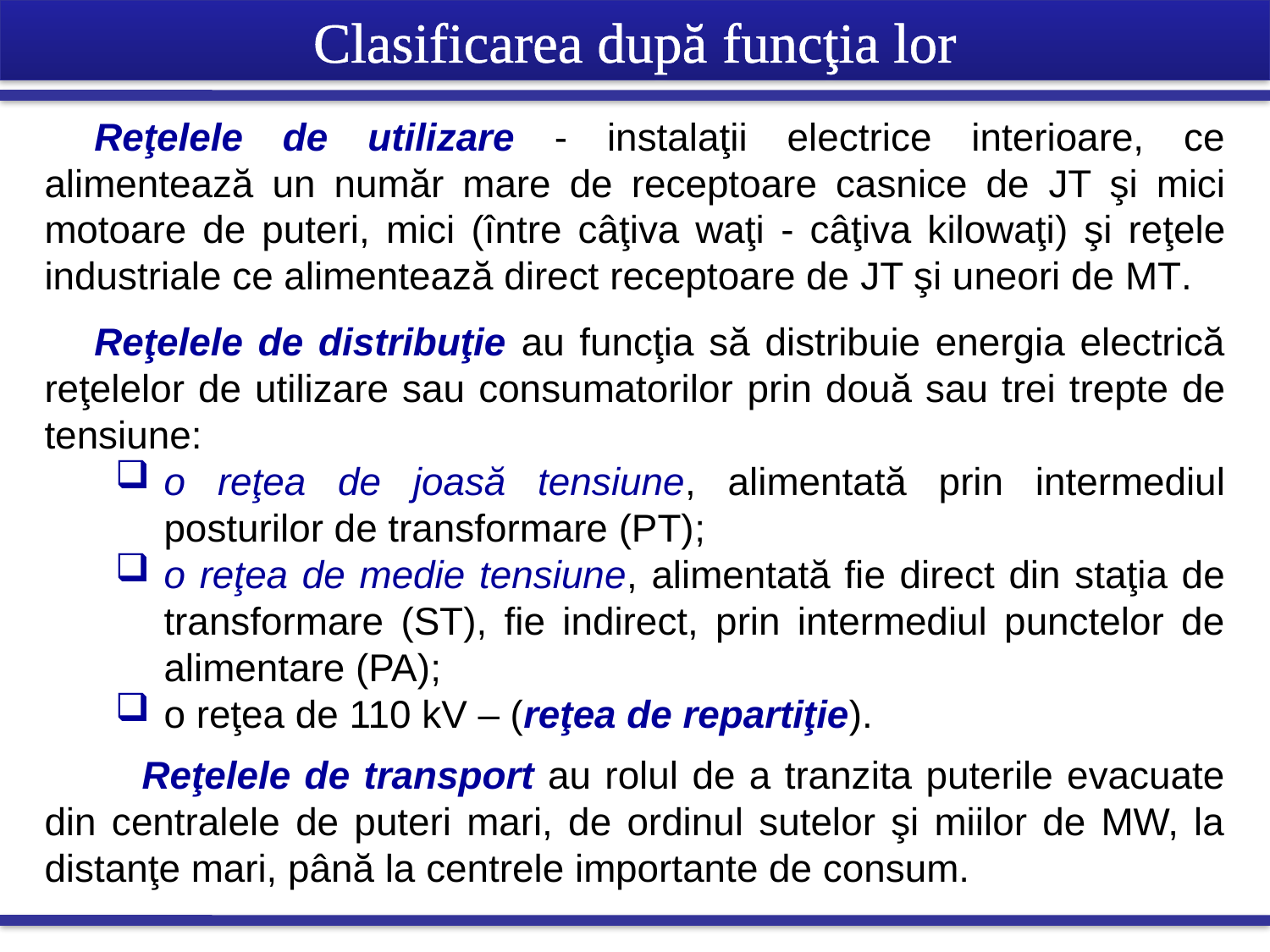

Clasificarea după funcţia lor

Reţelele de utilizare - instalaţii electrice interioare, ce alimentează un număr mare de receptoare casnice de JT şi mici motoare de puteri, mici (între câţiva waţi - câţiva kilowaţi) şi reţele industriale ce alimentează direct receptoare de JT şi uneori de MT.

Reţelele de distribuţie au funcţia să distribuie energia electrică reţelelor de utilizare sau consumatorilor prin două sau trei trepte de tensiune:
o reţea de joasă tensiune, alimentată prin intermediul posturilor de transformare (PT);
o reţea de medie tensiune, alimentată fie direct din staţia de transformare (ST), fie indirect, prin intermediul punctelor de alimentare (PA);
o reţea de 110 kV – (reţea de repartiţie).

       Reţelele de transport au rolul de a tranzita puterile evacuate din centralele de puteri mari, de ordinul sutelor şi miilor de MW, la distanţe mari, până la centrele importante de consum.